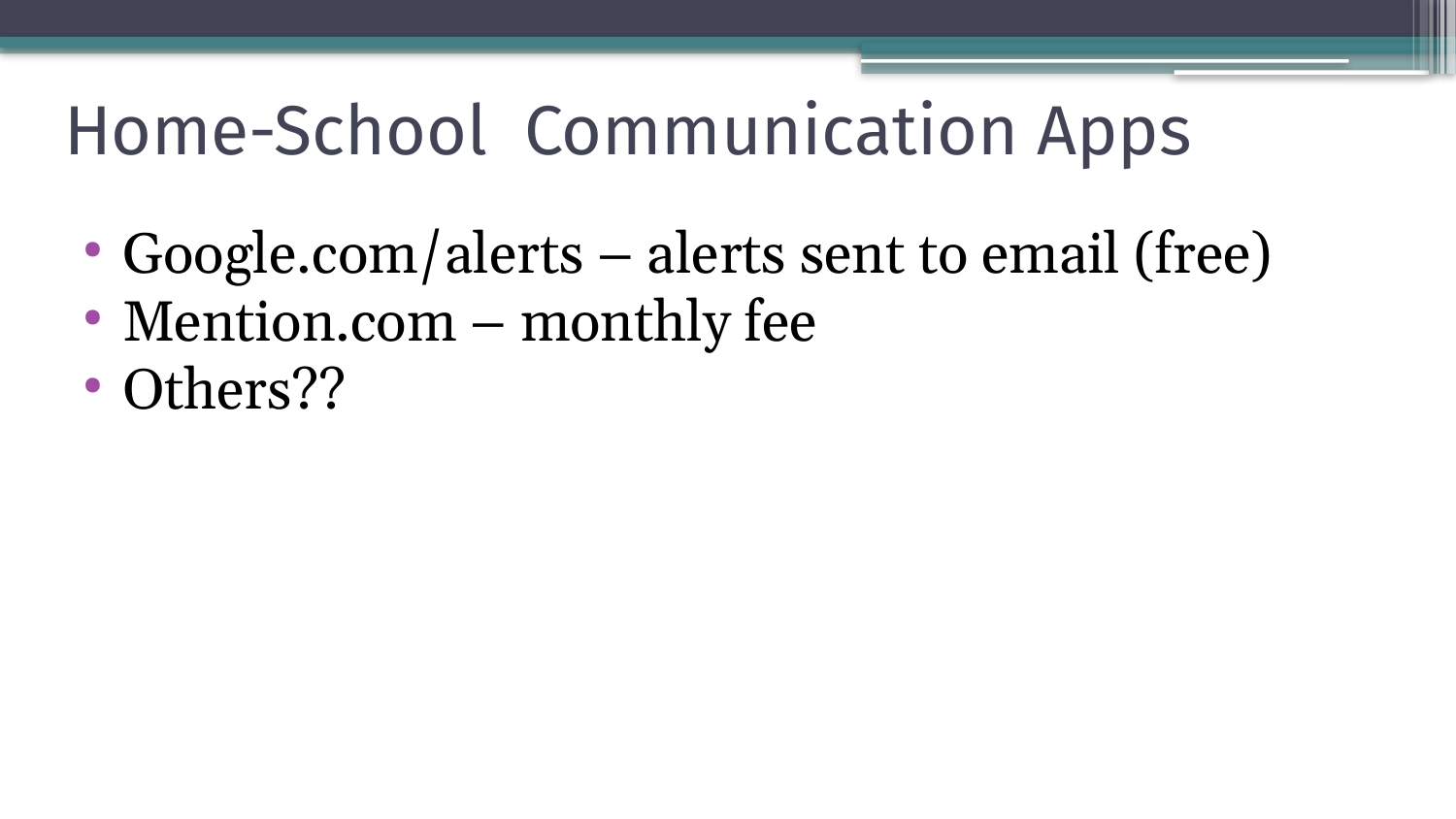

# Home-School  Communication Apps
Google.com/alerts – alerts sent to email (free)
Mention.com – monthly fee
Others??